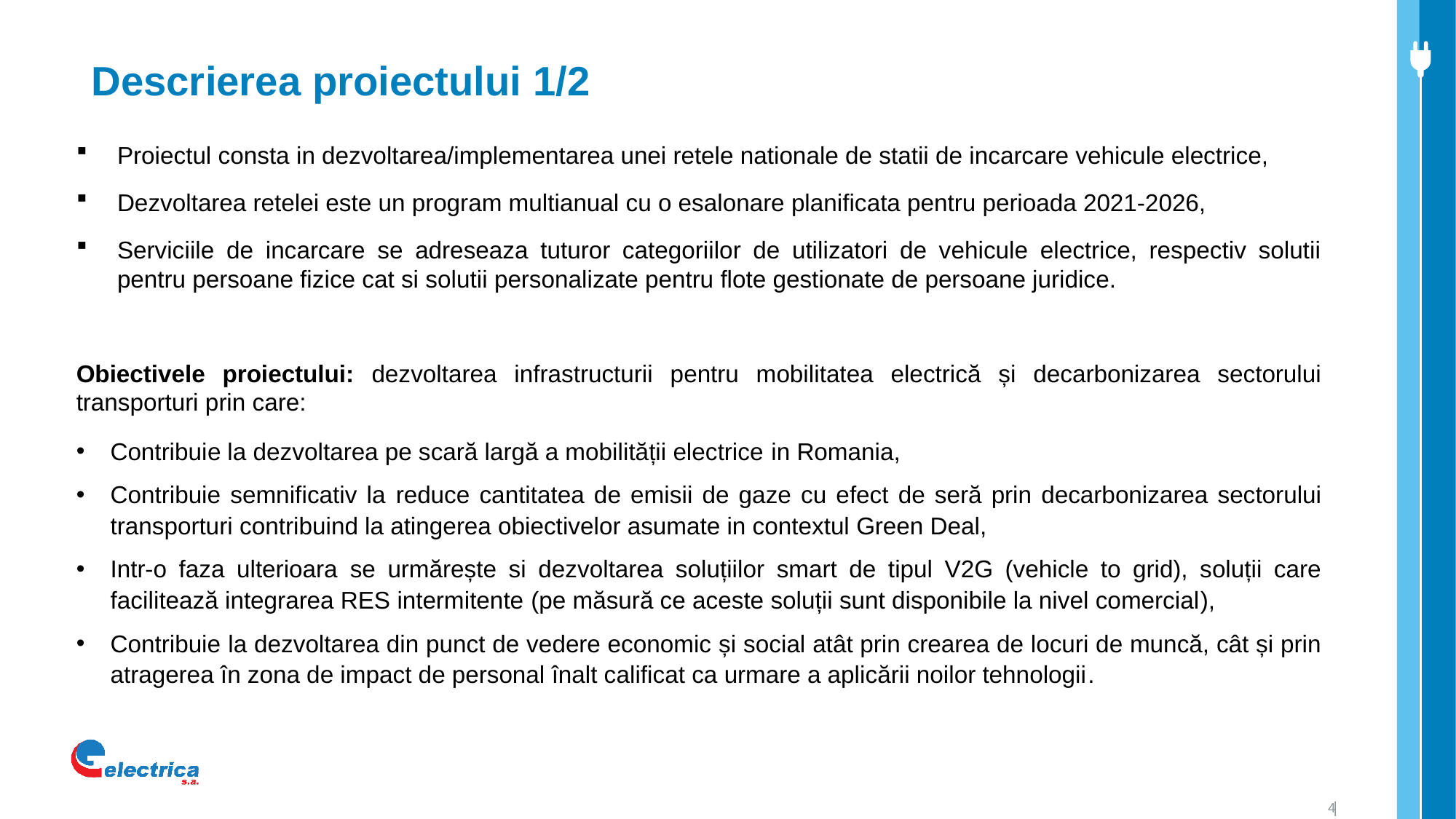

# Descrierea proiectului 1/2
Proiectul consta in dezvoltarea/implementarea unei retele nationale de statii de incarcare vehicule electrice,
Dezvoltarea retelei este un program multianual cu o esalonare planificata pentru perioada 2021-2026,
Serviciile de incarcare se adreseaza tuturor categoriilor de utilizatori de vehicule electrice, respectiv solutii pentru persoane fizice cat si solutii personalizate pentru flote gestionate de persoane juridice.

Obiectivele proiectului: dezvoltarea infrastructurii pentru mobilitatea electrică și decarbonizarea sectorului transporturi prin care:
Contribuie la dezvoltarea pe scară largă a mobilității electrice in Romania,
Contribuie semnificativ la reduce cantitatea de emisii de gaze cu efect de seră prin decarbonizarea sectorului transporturi contribuind la atingerea obiectivelor asumate in contextul Green Deal,
Intr-o faza ulterioara se urmărește si dezvoltarea soluțiilor smart de tipul V2G (vehicle to grid), soluții care facilitează integrarea RES intermitente (pe măsură ce aceste soluții sunt disponibile la nivel comercial),
Contribuie la dezvoltarea din punct de vedere economic și social atât prin crearea de locuri de muncă, cât și prin atragerea în zona de impact de personal înalt calificat ca urmare a aplicării noilor tehnologii.